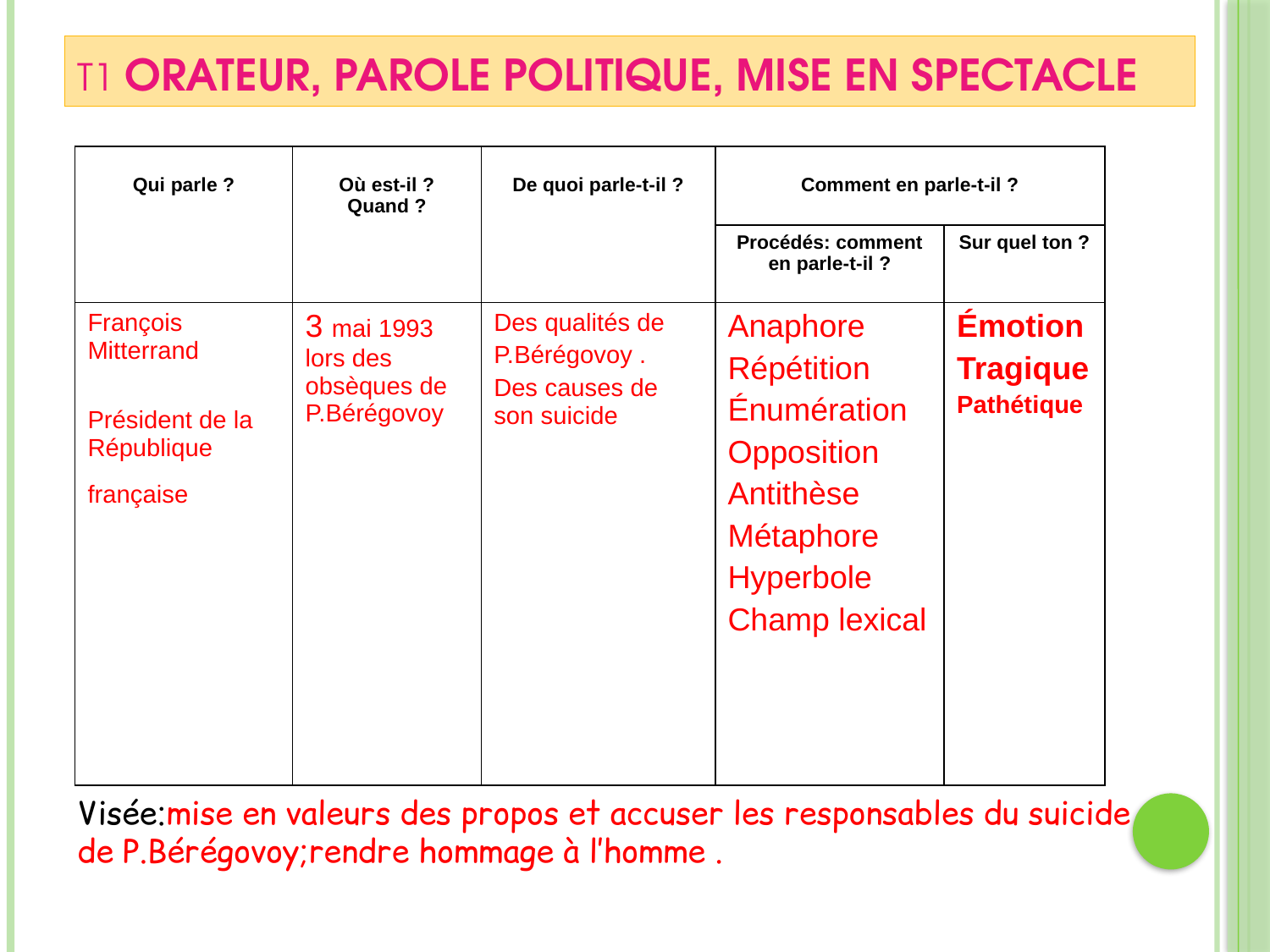

# T1 Orateur, parole politique, mise en Spectacle
| Qui parle ? | Où est-il ? Quand ? | De quoi parle-t-il ? | Comment en parle-t-il ? |  |
| --- | --- | --- | --- | --- |
|  |  |  | Procédés: comment en parle-t-il ? | Sur quel ton ? |
| François Mitterrand Président de la République française | 3 mai 1993 lors des obsèques de P.Bérégovoy | Des qualités de P.Bérégovoy . Des causes de son suicide | Anaphore Répétition Énumération Opposition Antithèse Métaphore Hyperbole Champ lexical | Émotion Tragique Pathétique |

Visée:mise en valeurs des propos et accuser les responsables du suicide de P.Bérégovoy;rendre hommage à l’homme .